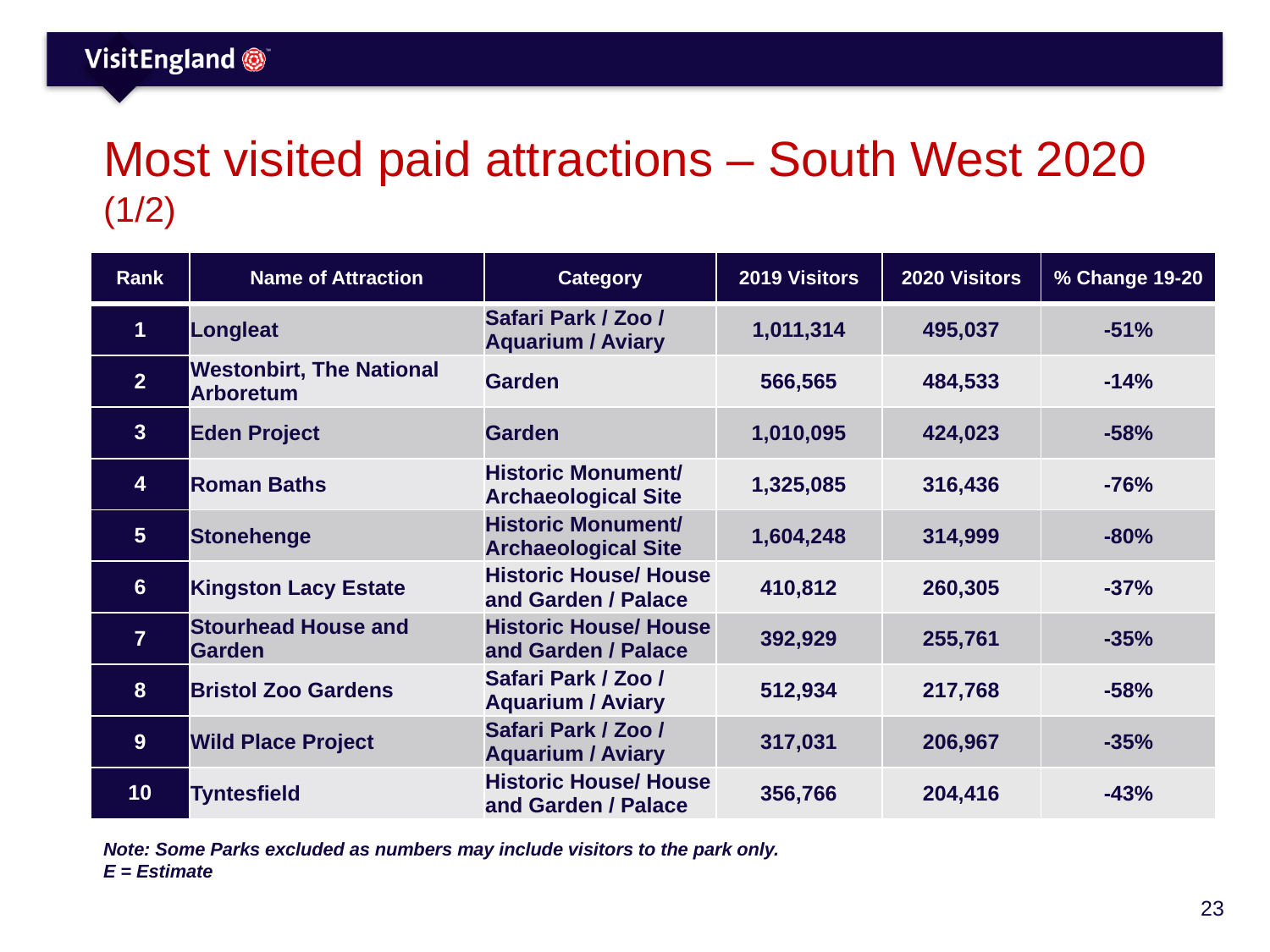

# Most visited paid attractions – South West 2020 (1/2)
| Rank | Name of Attraction | Category | 2019 Visitors | 2020 Visitors | % Change 19-20 |
| --- | --- | --- | --- | --- | --- |
| 1 | Longleat | Safari Park / Zoo / Aquarium / Aviary | 1,011,314 | 495,037 | -51% |
| 2 | Westonbirt, The National Arboretum | Garden | 566,565 | 484,533 | -14% |
| 3 | Eden Project | Garden | 1,010,095 | 424,023 | -58% |
| 4 | Roman Baths | Historic Monument/ Archaeological Site | 1,325,085 | 316,436 | -76% |
| 5 | Stonehenge | Historic Monument/ Archaeological Site | 1,604,248 | 314,999 | -80% |
| 6 | Kingston Lacy Estate | Historic House/ House and Garden / Palace | 410,812 | 260,305 | -37% |
| 7 | Stourhead House and Garden | Historic House/ House and Garden / Palace | 392,929 | 255,761 | -35% |
| 8 | Bristol Zoo Gardens | Safari Park / Zoo / Aquarium / Aviary | 512,934 | 217,768 | -58% |
| 9 | Wild Place Project | Safari Park / Zoo / Aquarium / Aviary | 317,031 | 206,967 | -35% |
| 10 | Tyntesfield | Historic House/ House and Garden / Palace | 356,766 | 204,416 | -43% |
Note: Some Parks excluded as numbers may include visitors to the park only.
E = Estimate